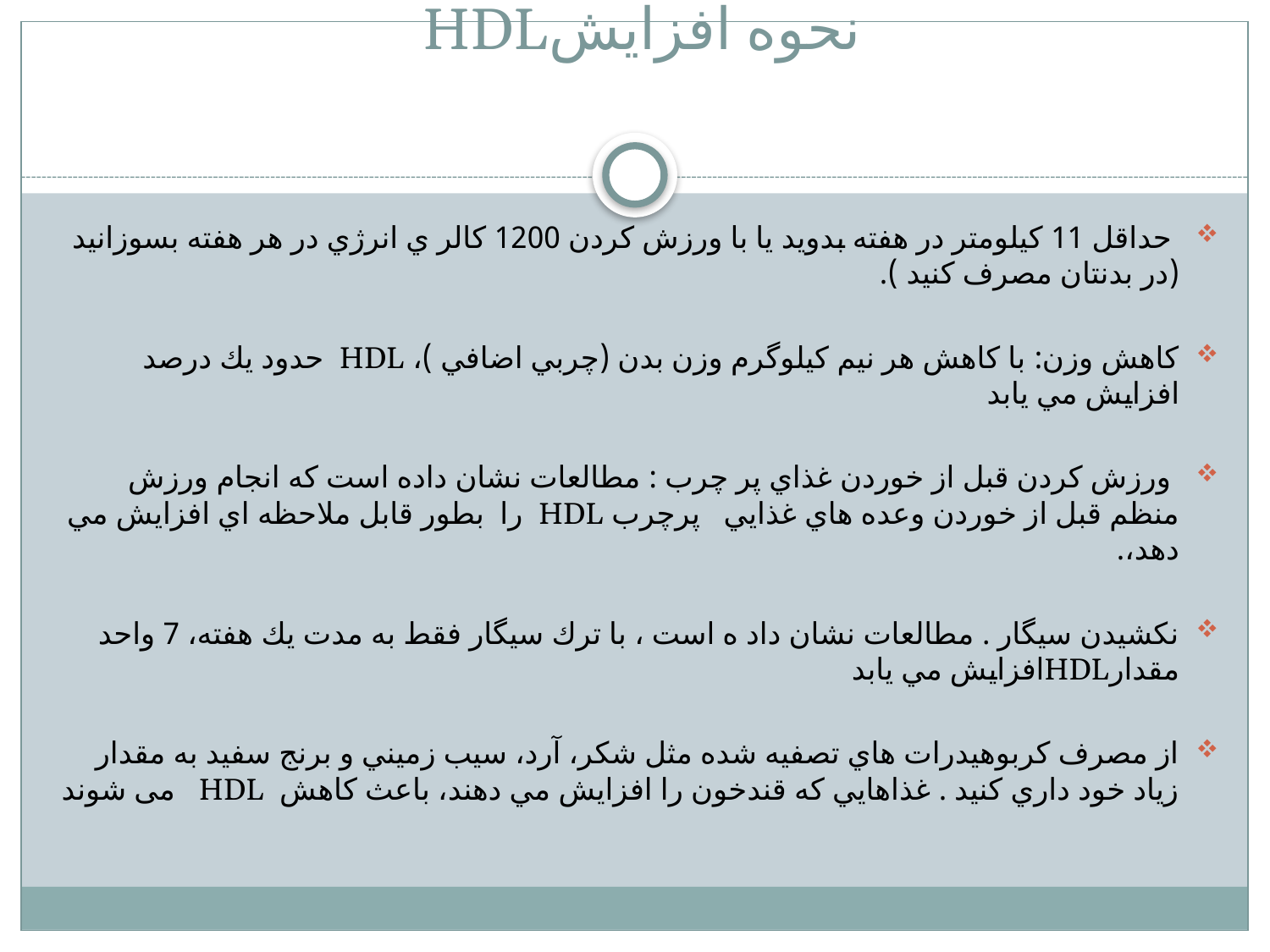

# نحوه افزايشHDL
 حداقل 11 كيلومتر در هفته بدويد يا با ورزش كردن 1200 كالر ي انرژي در هر هفته بسوزانيد (در بدنتان مصرف كنيد ).

كاهش وزن: با كاهش هر نيم كيلوگرم وزن بدن (چربي اضافي )، HDL  حدود يك درصد افزايش مي يابد

 ورزش كردن قبل از خوردن غذاي پر چرب : مطالعات نشان داده است كه انجام ورزش منظم قبل از خوردن وعده هاي غذايي   پرچرب HDL  را  بطور قابل ملاحظه اي افزايش مي دهد،.

نكشيدن سيگار . مطالعات نشان داد ه است ، با ترك سيگار فقط به مدت يك هفته، 7 واحد مقدارHDLافزايش مي يابد

از مصرف كربوهيدرات هاي تصفيه شده مثل شكر، آرد، سيب زميني و برنج سفيد به مقدار زياد خود داري كنيد . غذاهايي كه قندخون را افزايش مي دهند، باعث کاهش  HDL   می شوند